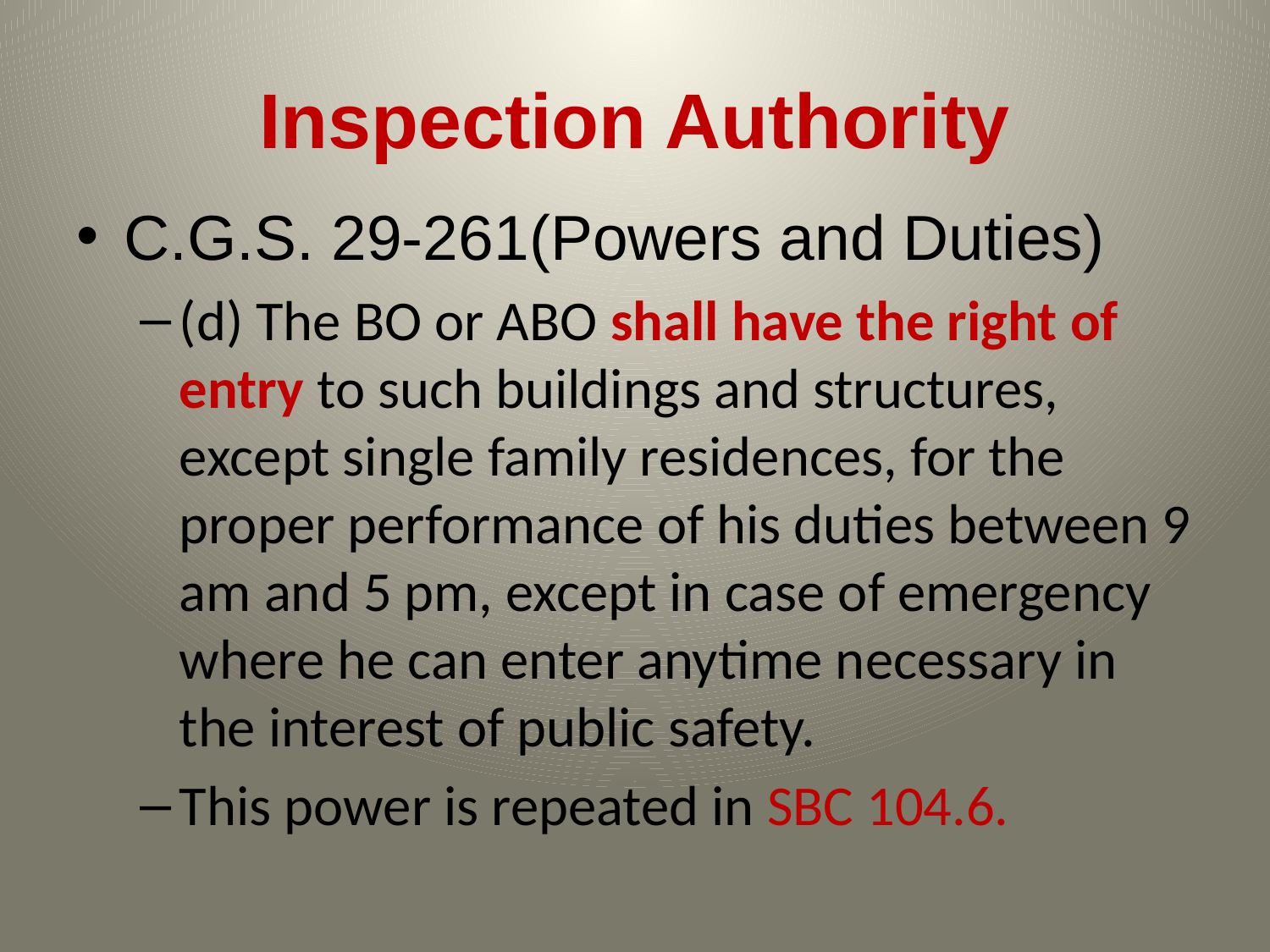

# Inspection Authority
C.G.S. 29-261(Powers and Duties)
(d) The BO or ABO shall have the right of entry to such buildings and structures, except single family residences, for the proper performance of his duties between 9 am and 5 pm, except in case of emergency where he can enter anytime necessary in the interest of public safety.
This power is repeated in SBC 104.6.